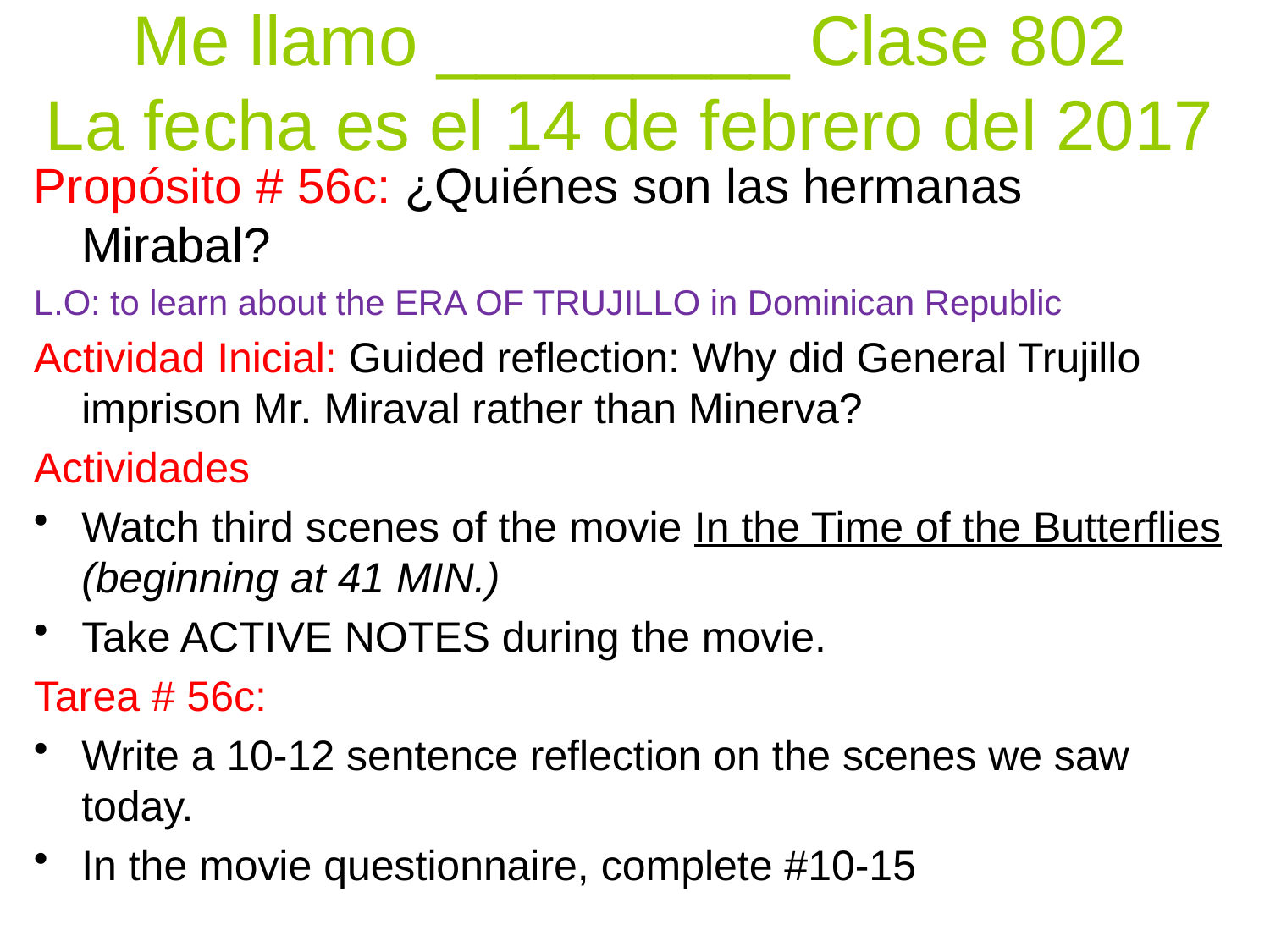

# Me llamo _________ Clase 802 La fecha es el 14 de febrero del 2017
Propósito # 56c: ¿Quiénes son las hermanas Mirabal?
L.O: to learn about the ERA OF TRUJILLO in Dominican Republic
Actividad Inicial: Guided reflection: Why did General Trujillo imprison Mr. Miraval rather than Minerva?
Actividades
Watch third scenes of the movie In the Time of the Butterflies (beginning at 41 MIN.)
Take ACTIVE NOTES during the movie.
Tarea # 56c:
Write a 10-12 sentence reflection on the scenes we saw today.
In the movie questionnaire, complete #10-15